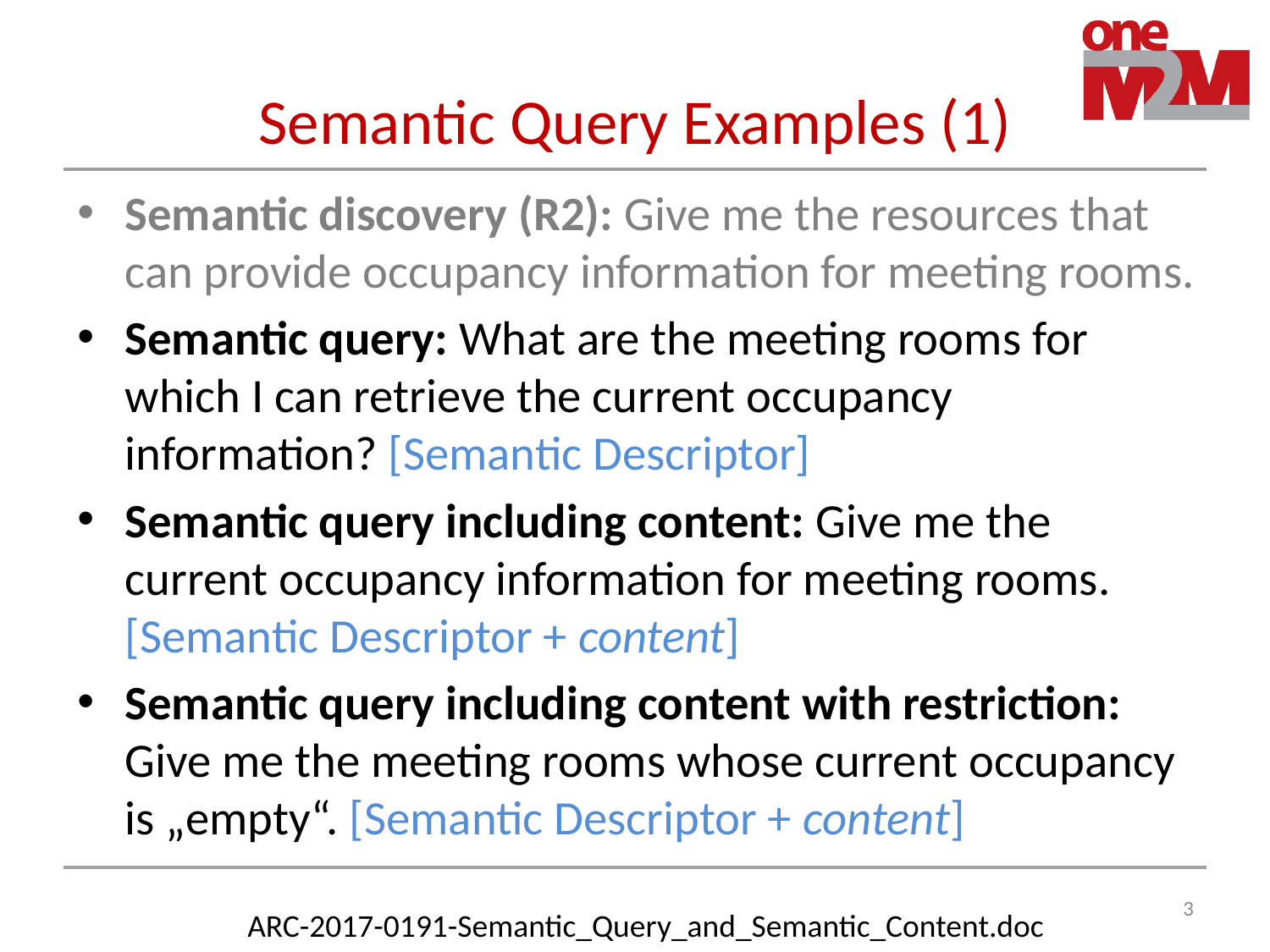

Semantic Query Examples (1)
Semantic discovery (R2): Give me the resources that can provide occupancy information for meeting rooms.
Semantic query: What are the meeting rooms for which I can retrieve the current occupancy information? [Semantic Descriptor]
Semantic query including content: Give me the current occupancy information for meeting rooms. [Semantic Descriptor + content]
Semantic query including content with restriction: Give me the meeting rooms whose current occupancy is „empty“. [Semantic Descriptor + content]
3
ARC-2017-0191-Semantic_Query_and_Semantic_Content.doc